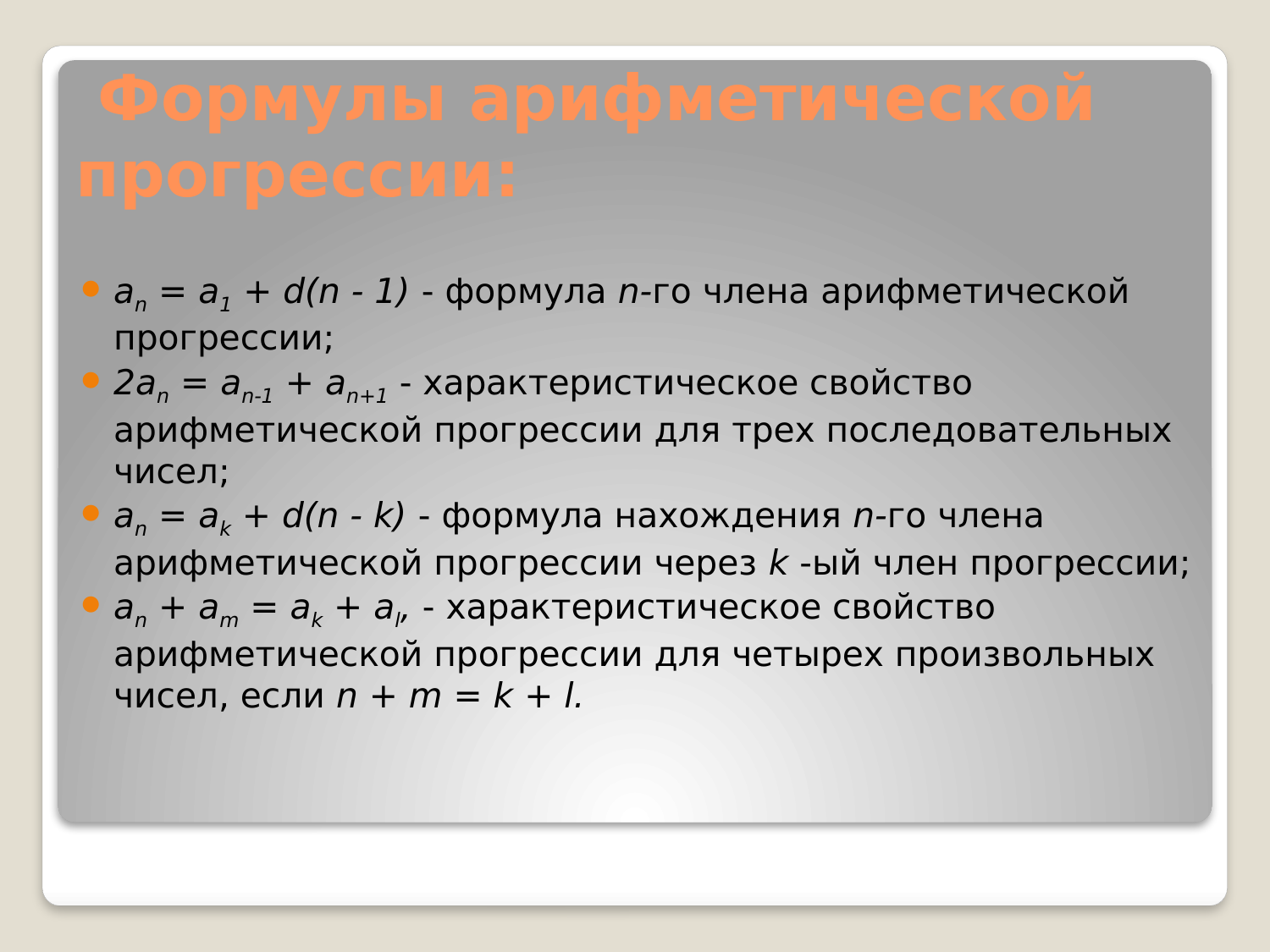

# Формулы арифметической прогрессии:
an = a1 + d(n - 1) - формула n-го члена арифметической прогрессии;
2an = an-1 + an+1 - характеристическое свойство арифметической прогрессии для трех последовательных чисел;
an = ak + d(n - k) - формула нахождения n-го члена арифметической прогрессии через k -ый член прогрессии;
an + am = ak + al, - характеристическое свойство арифметической прогрессии для четырех произвольных чисел, если n + m = k + l.